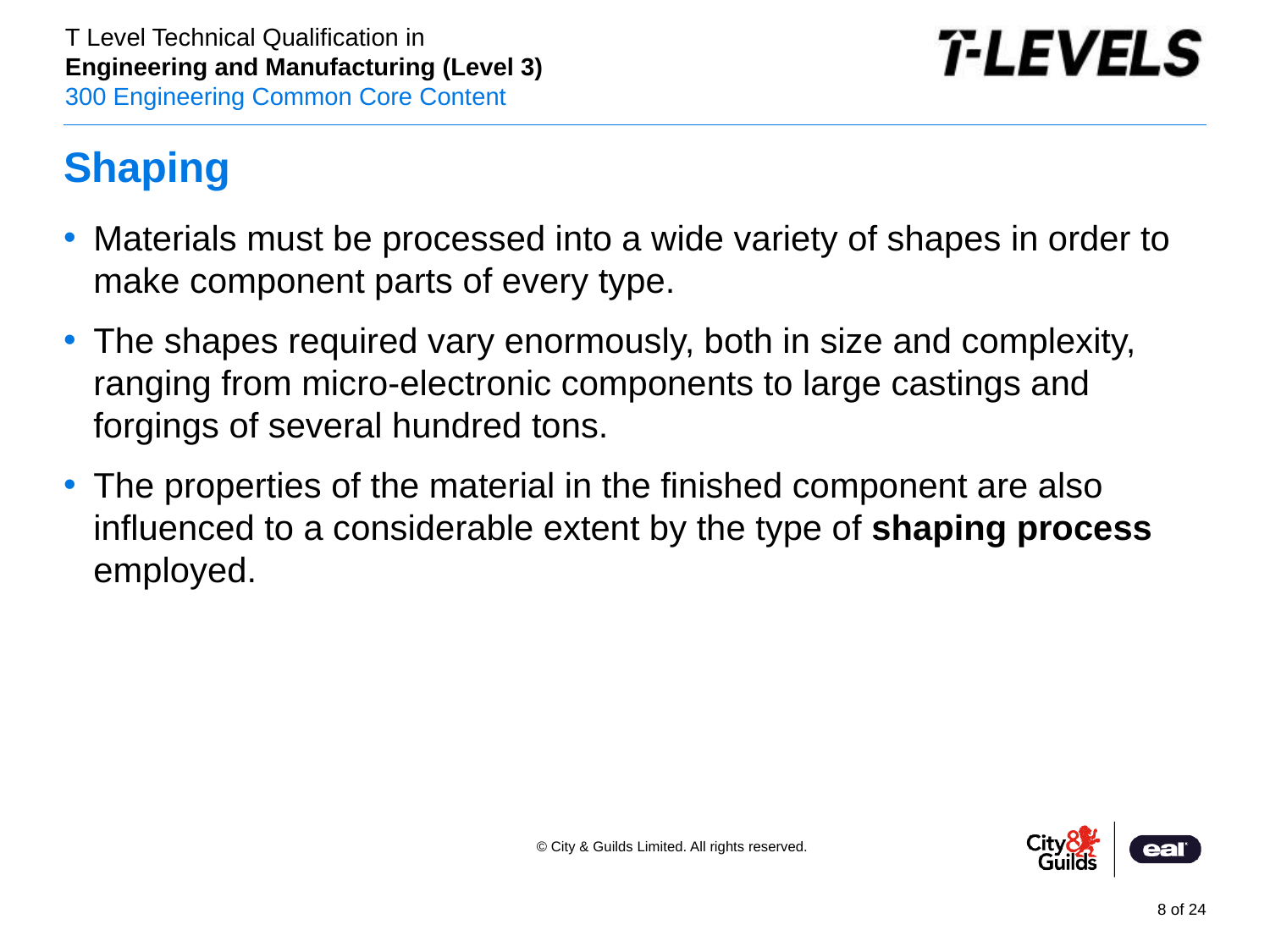

# Shaping
Materials must be processed into a wide variety of shapes in order to make component parts of every type.
The shapes required vary enormously, both in size and complexity, ranging from micro-electronic components to large castings and forgings of several hundred tons.
The properties of the material in the finished component are also influenced to a considerable extent by the type of shaping process employed.